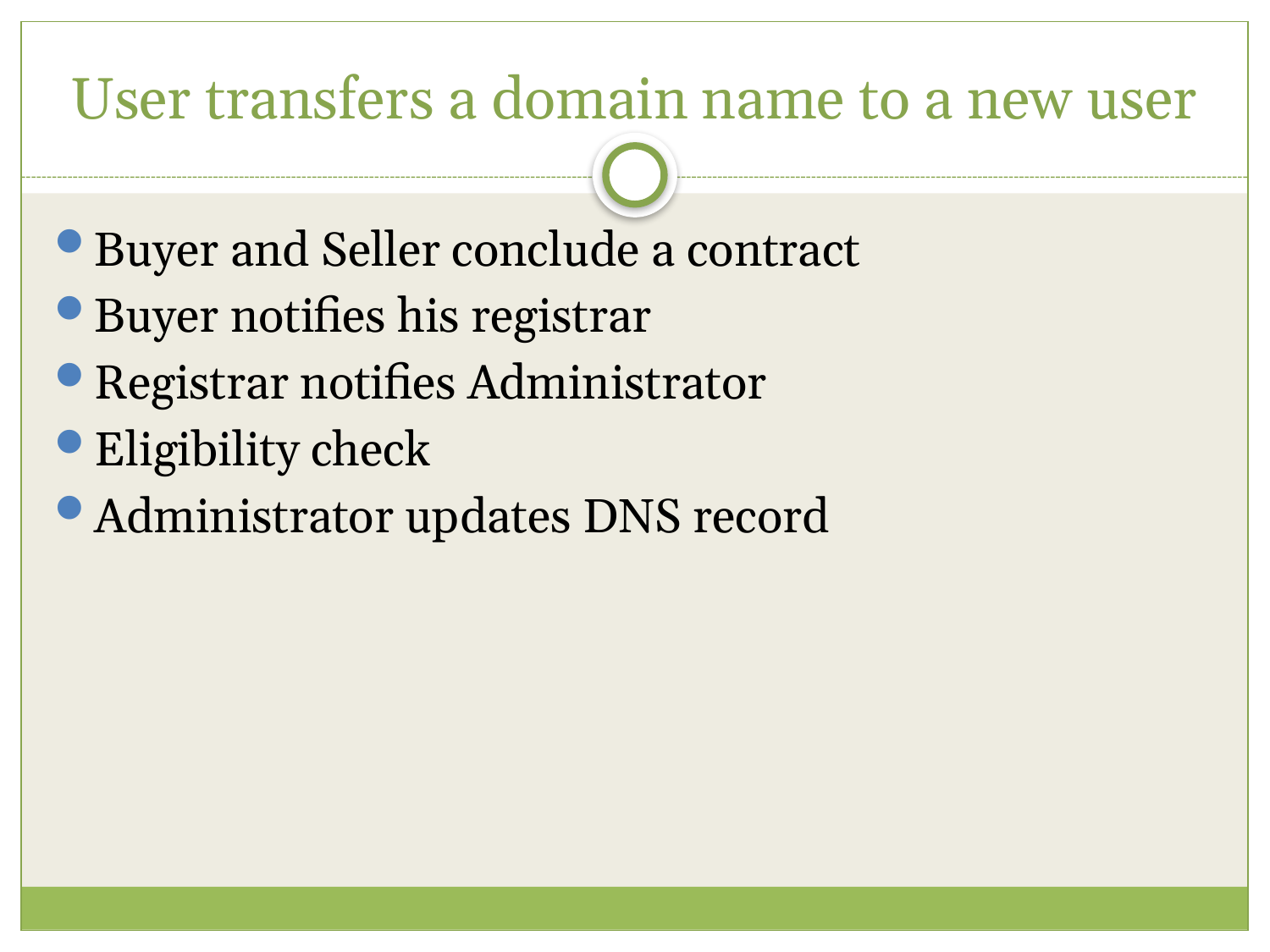

# User transfers a domain name to a new user
Buyer and Seller conclude a contract
Buyer notifies his registrar
Registrar notifies Administrator
Eligibility check
Administrator updates DNS record